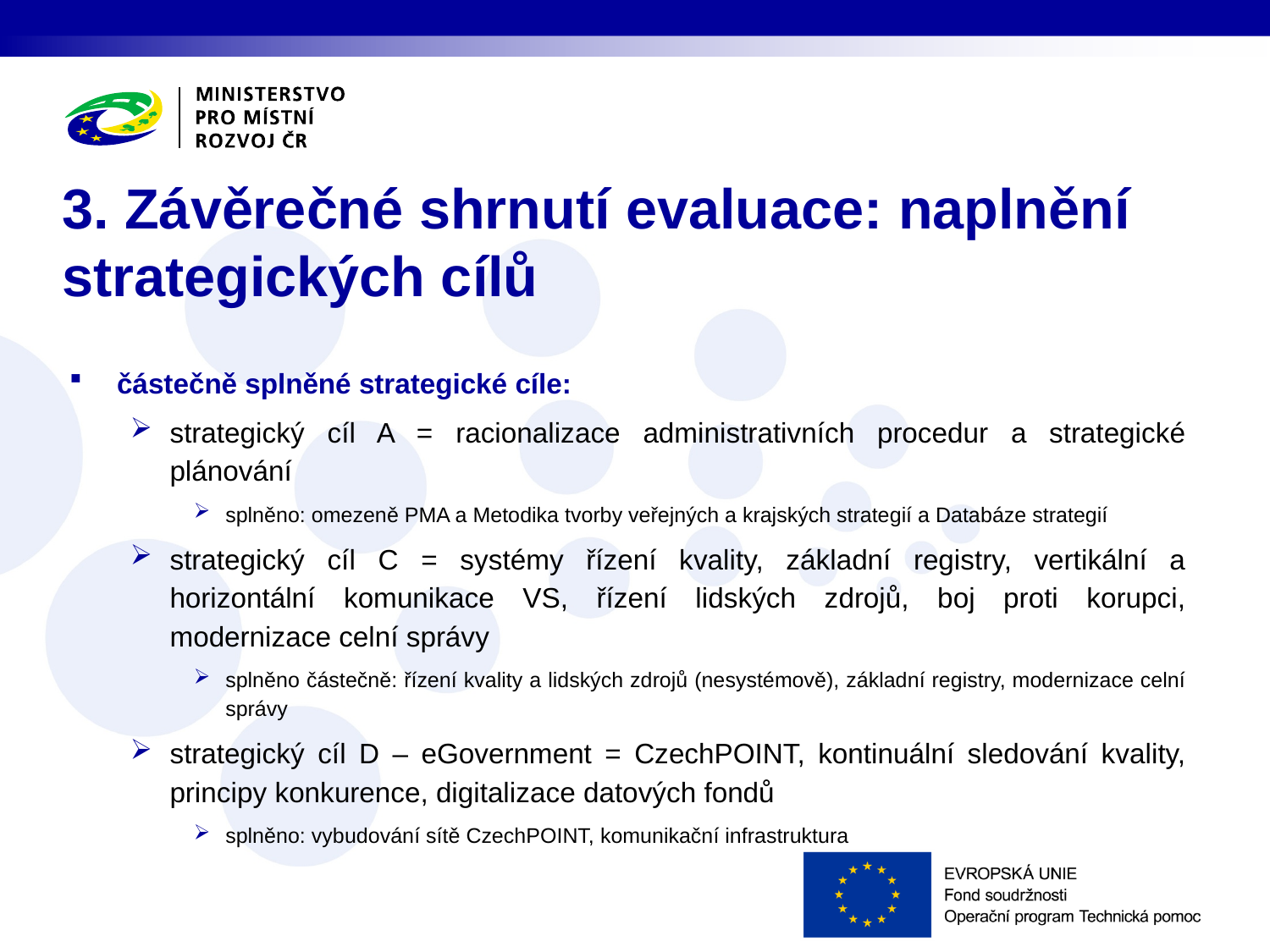

# 3. Závěrečné shrnutí evaluace: naplnění strategických cílů
částečně splněné strategické cíle:
strategický cíl A = racionalizace administrativních procedur a strategické plánování
splněno: omezeně PMA a Metodika tvorby veřejných a krajských strategií a Databáze strategií
strategický cíl C = systémy řízení kvality, základní registry, vertikální a horizontální komunikace VS, řízení lidských zdrojů, boj proti korupci, modernizace celní správy
splněno částečně: řízení kvality a lidských zdrojů (nesystémově), základní registry, modernizace celní správy
strategický cíl D – eGovernment = CzechPOINT, kontinuální sledování kvality, principy konkurence, digitalizace datových fondů
splněno: vybudování sítě CzechPOINT, komunikační infrastruktura